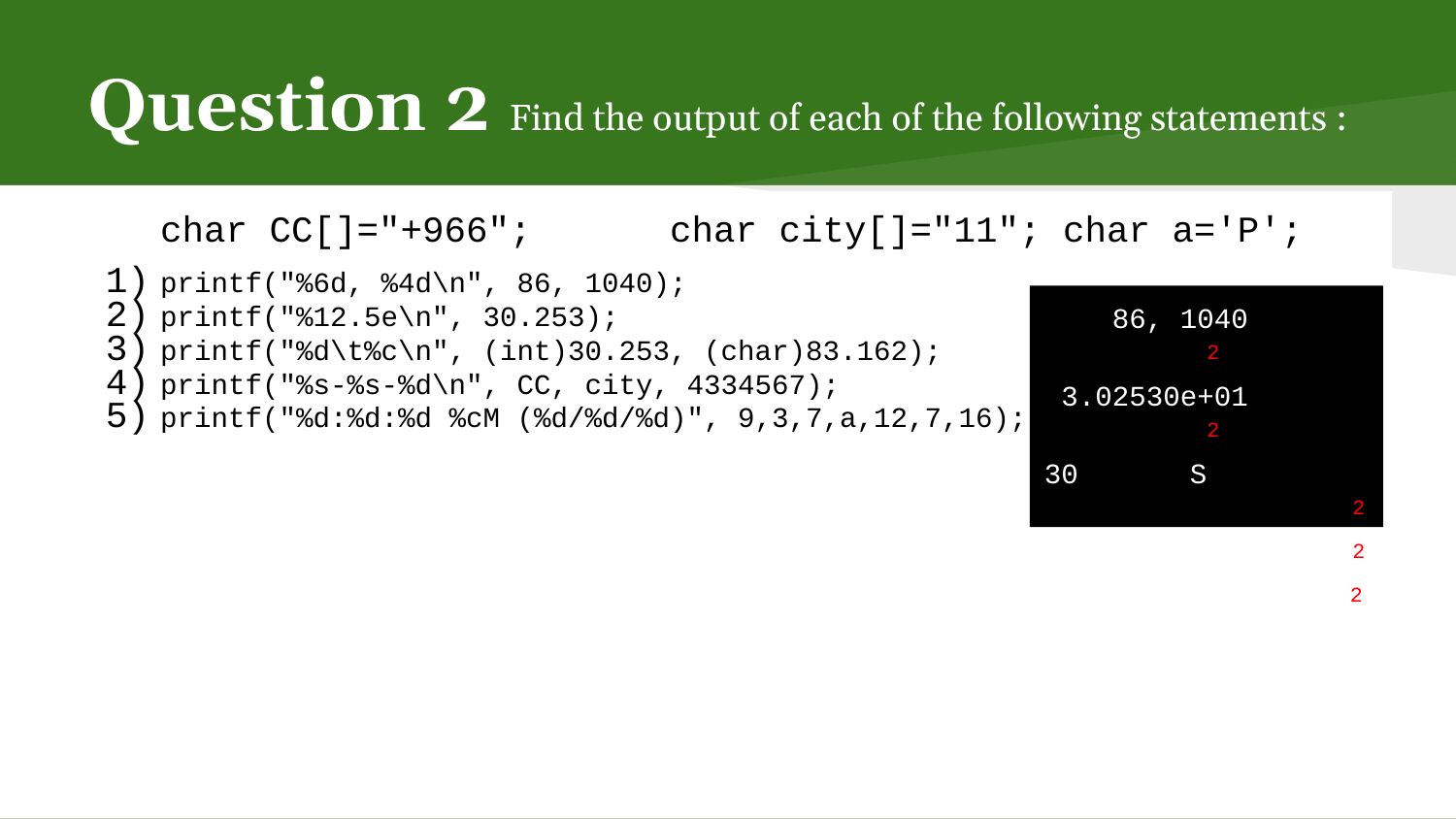

# Question 2 Find the output of each of the following statements :
char CC[]="+966";	char city[]="11"; char a='P';

printf("%6d, %4d\n", 86, 1040);
printf("%12.5e\n", 30.253);
printf("%d\t%c\n", (int)30.253, (char)83.162);
printf("%s-%s-%d\n", CC, city, 4334567);
printf("%d:%d:%d %cM (%d/%d/%d)", 9,3,7,a,12,7,16);
    86, 1040		 2
 3.02530e+01		 2
30	S			 2
+966-11-4334567	 2
9:3:7 PM (12/7/16)2